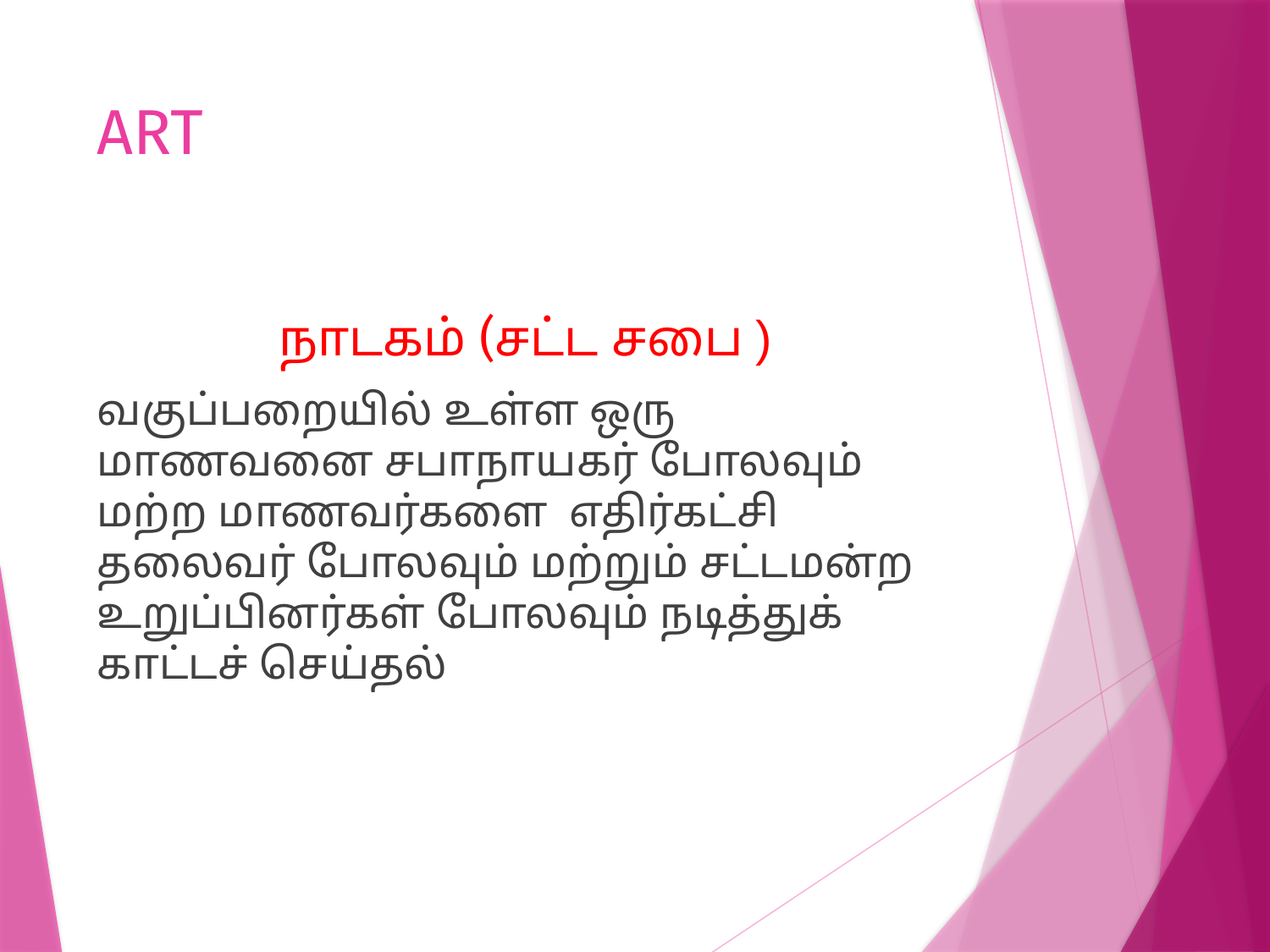

# ART
நாடகம் (சட்ட சபை )
வகுப்பறையில் உள்ள ஒரு மாணவனை சபாநாயகர் போலவும் மற்ற மாணவர்களை  எதிர்கட்சி தலைவர் போலவும் மற்றும் சட்டமன்ற உறுப்பினர்கள் போலவும் நடித்துக் காட்டச் செய்தல்